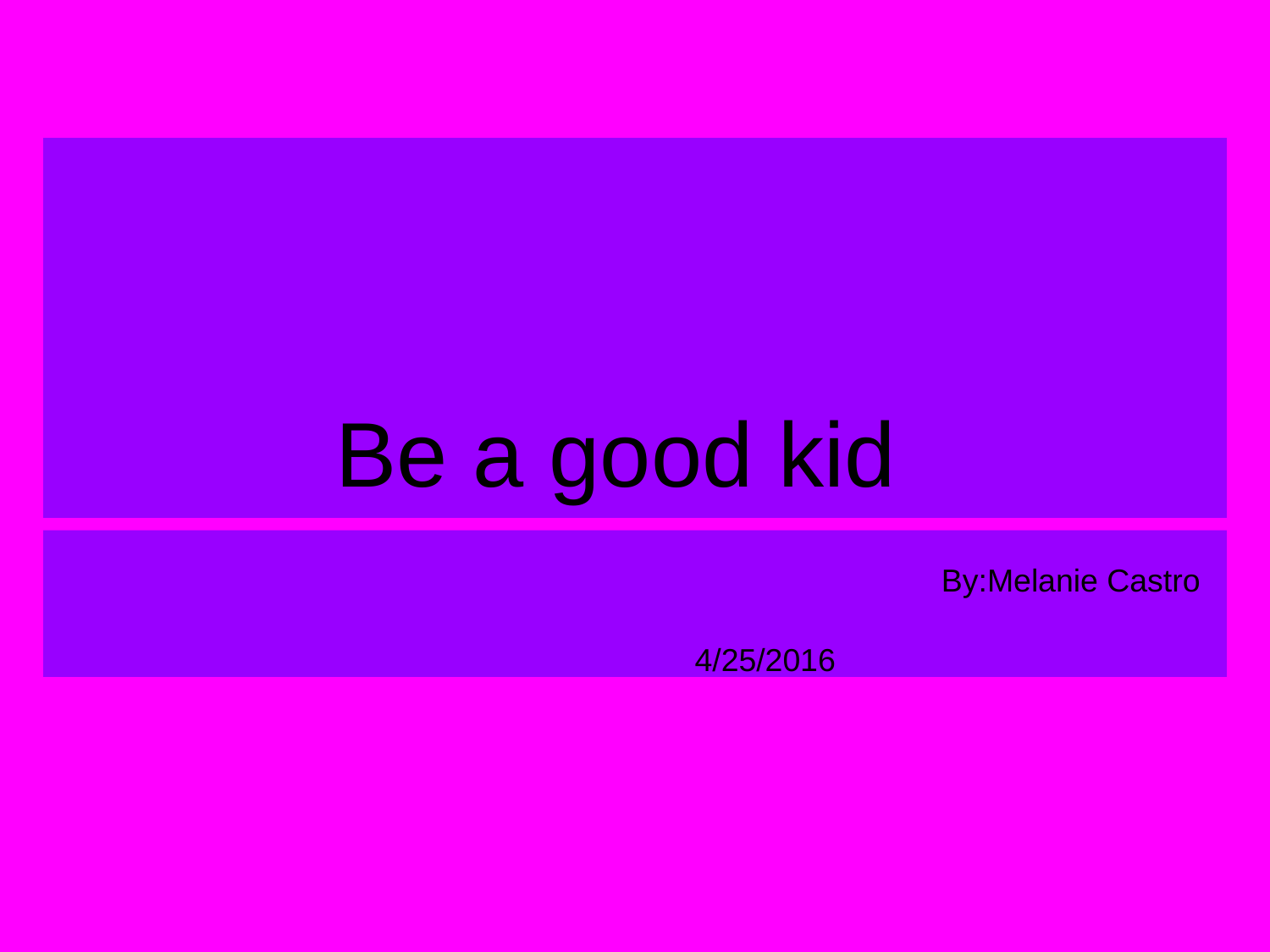

# Be a good kid
                                                                By:Melanie Castro
										               4/25/2016